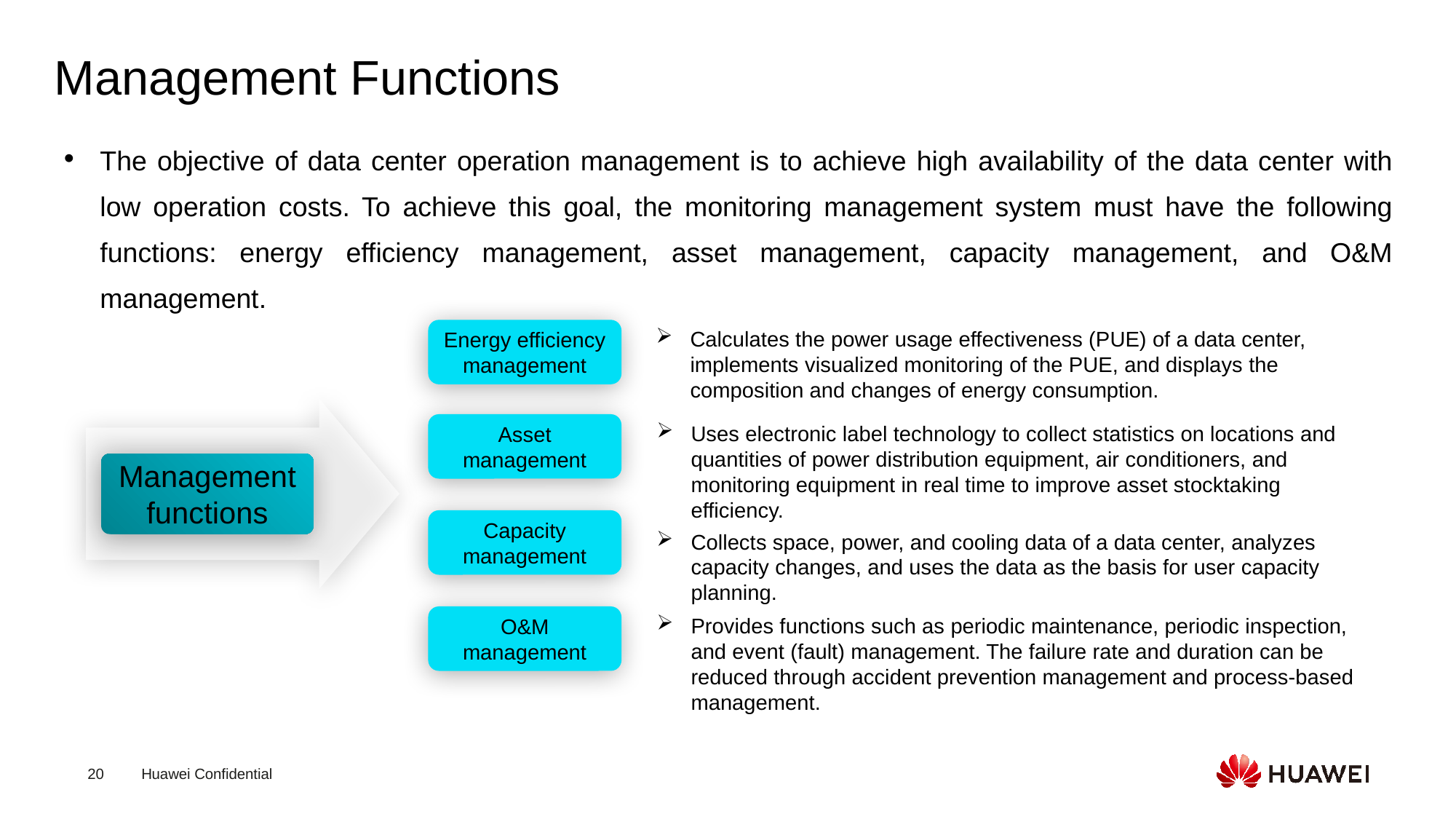

# Management Functions
The objective of data center operation management is to achieve high availability of the data center with low operation costs. To achieve this goal, the monitoring management system must have the following functions: energy efficiency management, asset management, capacity management, and O&M management.
Energy efficiency
management

Calculates the power usage effectiveness (PUE) of a data center, implements visualized monitoring of the PUE, and displays the composition and changes of energy consumption.

Asset management

Uses electronic label technology to collect statistics on locations and quantities of power distribution equipment, air conditioners, and monitoring equipment in real time to improve asset stocktaking efficiency.
Management functions

Capacity management

Collects space, power, and cooling data of a data center, analyzes capacity changes, and uses the data as the basis for user capacity planning.
O&M management

Provides functions such as periodic maintenance, periodic inspection, and event (fault) management. The failure rate and duration can be reduced through accident prevention management and process-based management.